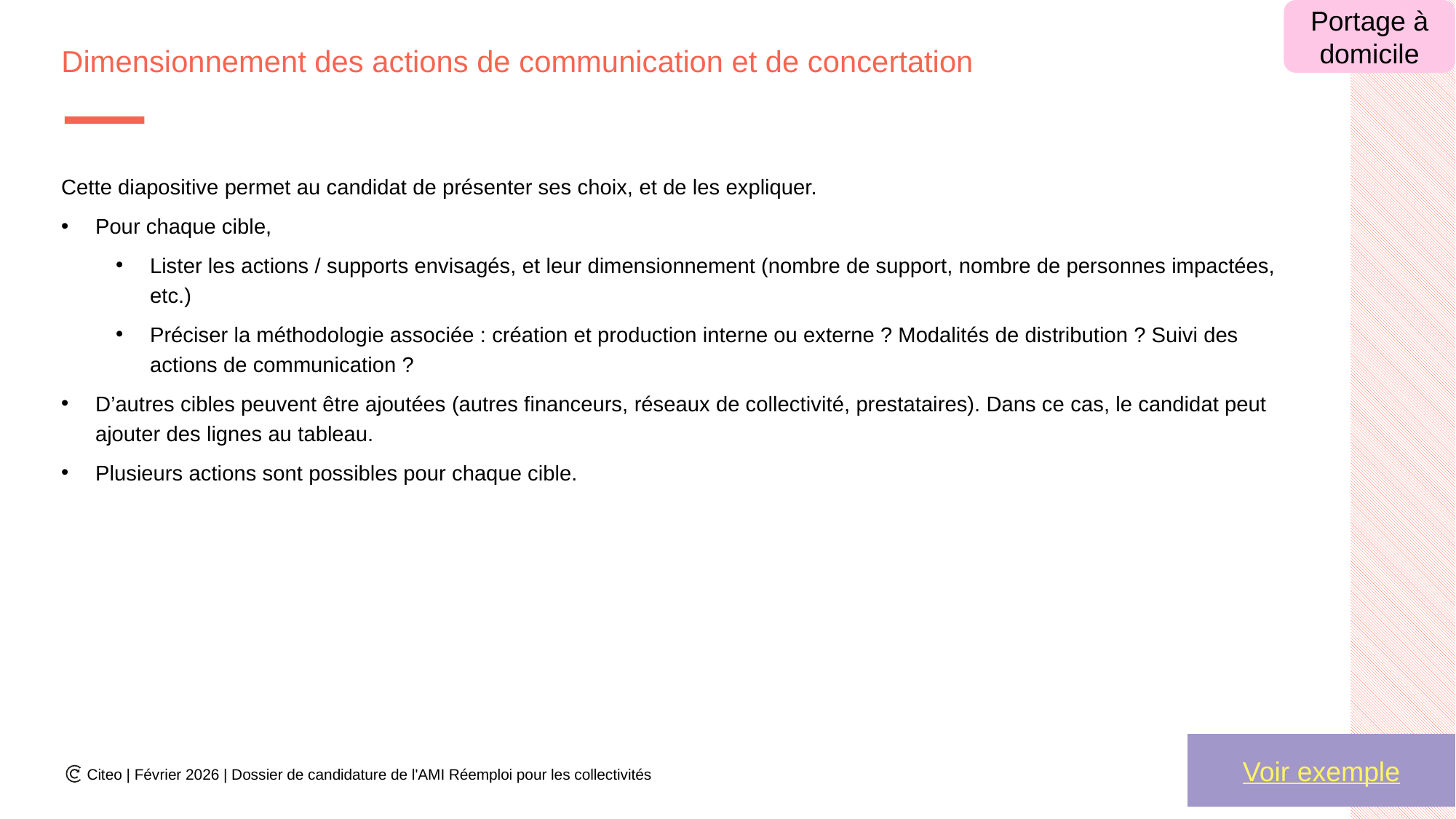

Portage à domicile

# Dimensionnement des actions de communication et de concertation
Cette diapositive permet au candidat de présenter ses choix, et de les expliquer.
Pour chaque cible,
Lister les actions / supports envisagés, et leur dimensionnement (nombre de support, nombre de personnes impactées, etc.)
Préciser la méthodologie associée : création et production interne ou externe ? Modalités de distribution ? Suivi des actions de communication ?
D’autres cibles peuvent être ajoutées (autres financeurs, réseaux de collectivité, prestataires). Dans ce cas, le candidat peut ajouter des lignes au tableau.
Plusieurs actions sont possibles pour chaque cible.
Voir exemple
Citeo | Février 2026 | Dossier de candidature de l'AMI Réemploi pour les collectivités
16